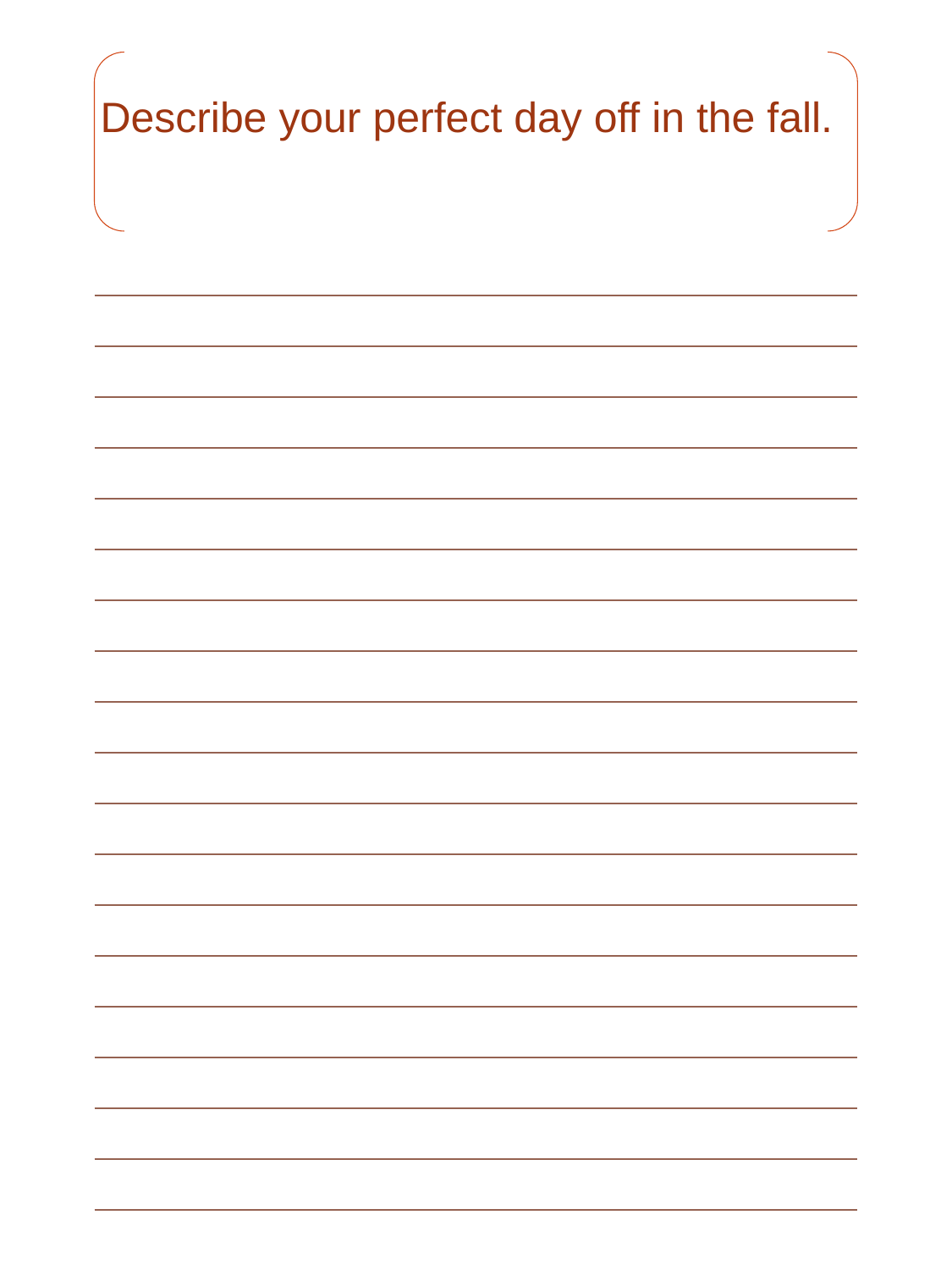

Describe your perfect day off in the fall.
|  |
| --- |
|  |
|  |
|  |
|  |
|  |
|  |
|  |
|  |
|  |
|  |
|  |
|  |
|  |
|  |
|  |
|  |
|  |